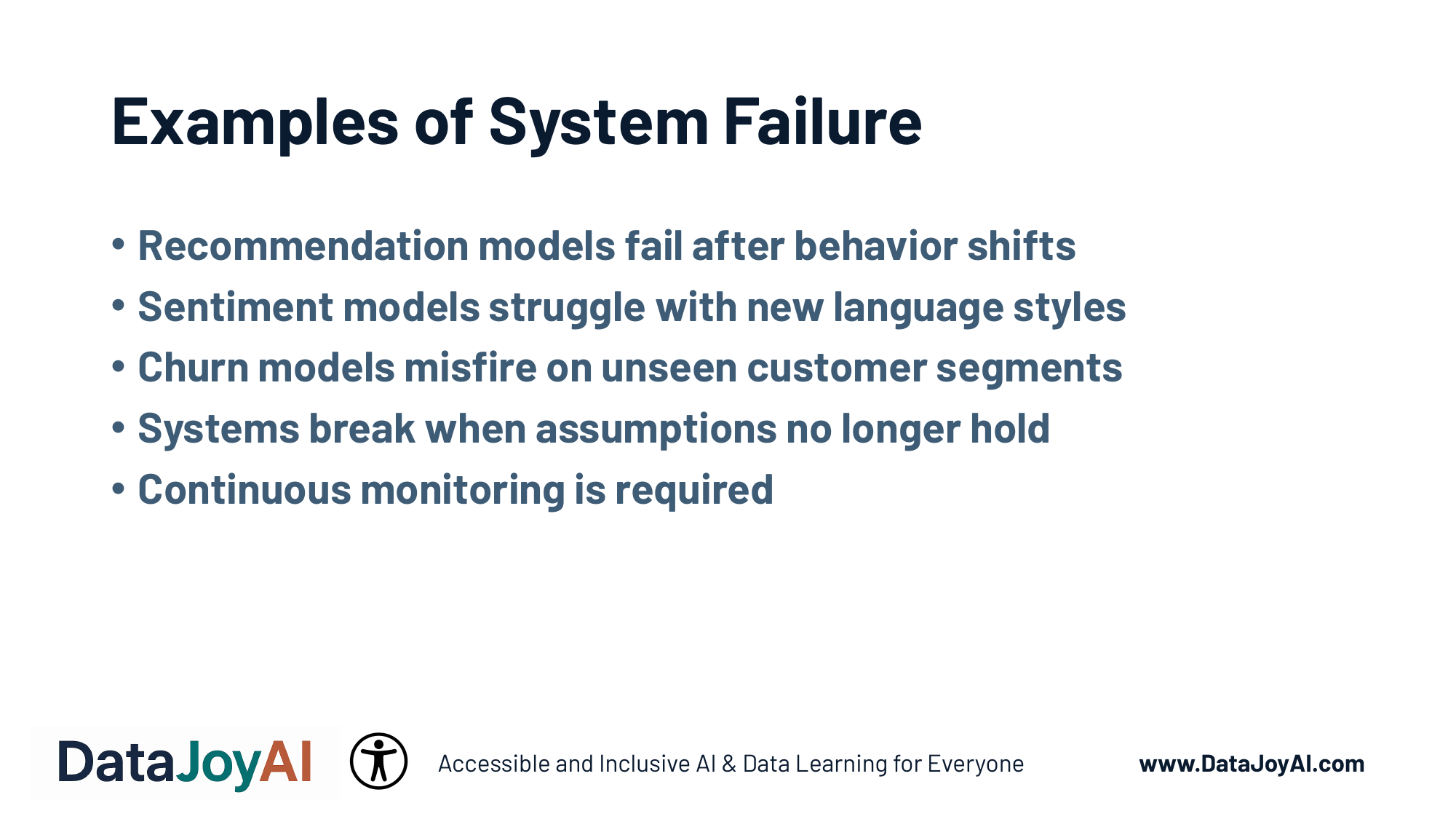

# Examples of System Failure
Recommendation models fail after behavior shifts
Sentiment models struggle with new language styles
Churn models misfire on unseen customer segments
Systems break when assumptions no longer hold
Continuous monitoring is required